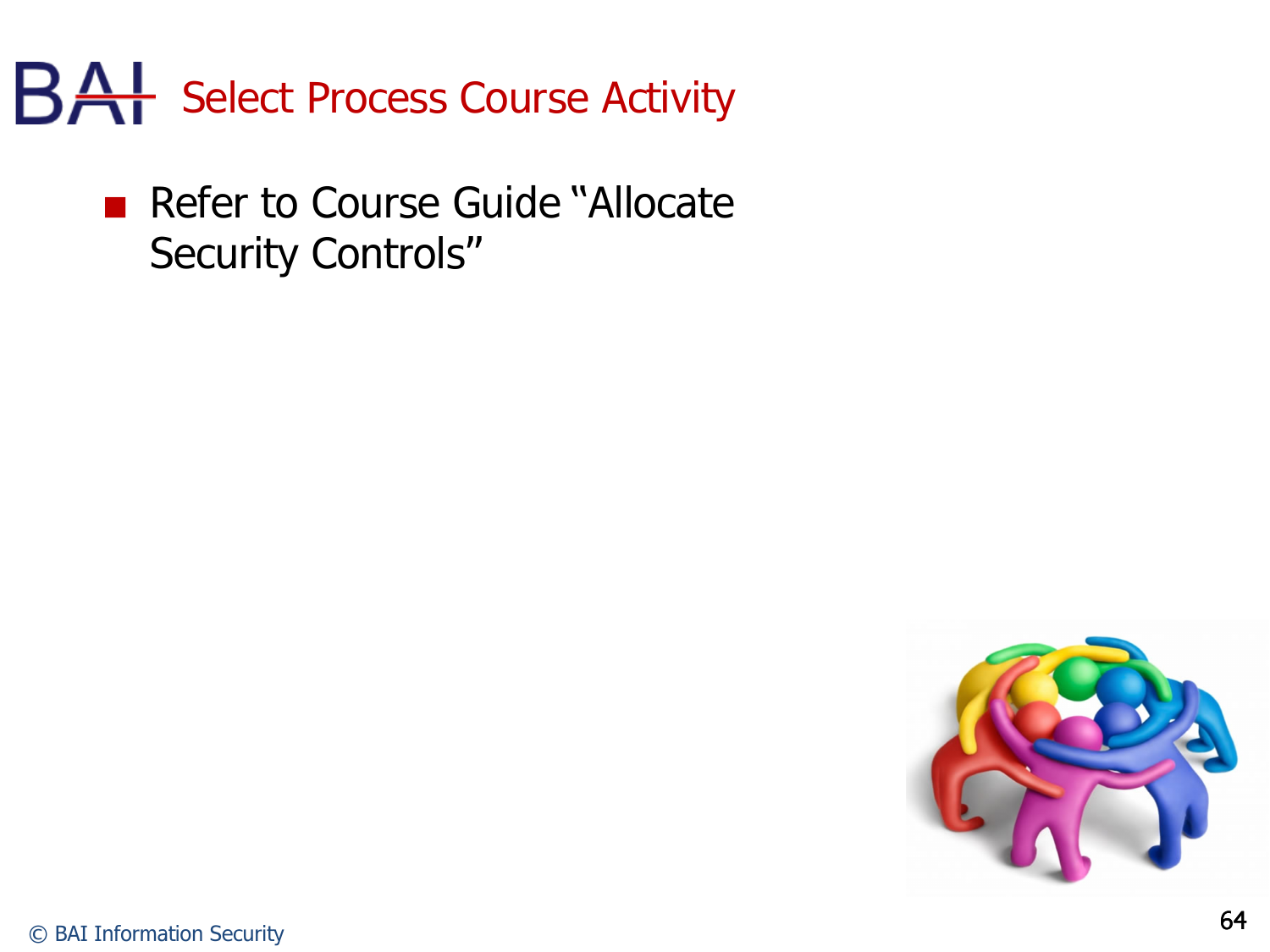

# Select Process Course Activity
Refer to Course Guide “Allocate Security Controls”